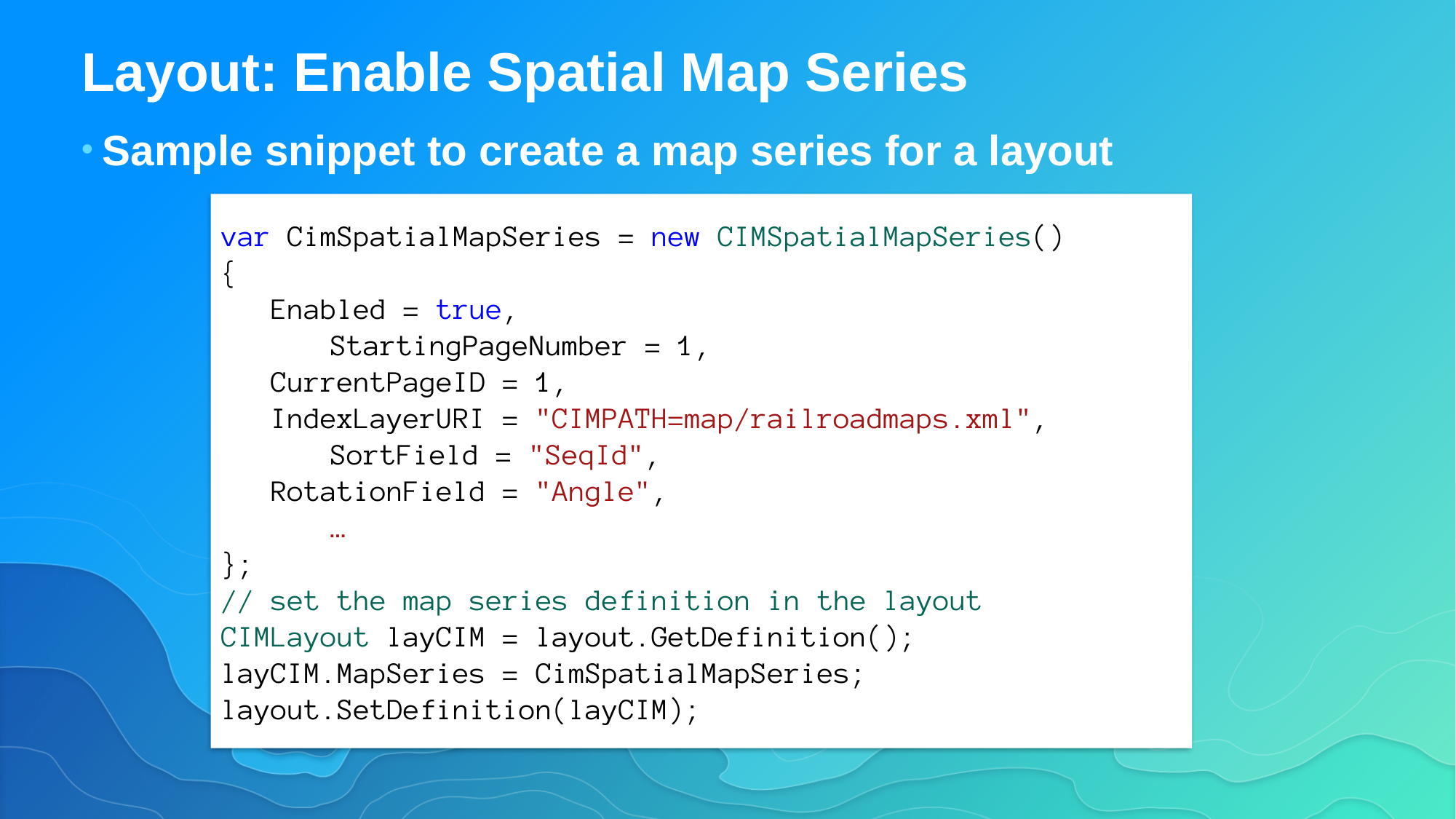

# Layout: Enable Spatial Map Series
Sample snippet to create a map series for a layout
var CimSpatialMapSeries = new CIMSpatialMapSeries()
{
   Enabled = true,
	StartingPageNumber = 1,
   CurrentPageID = 1,
   IndexLayerURI = "CIMPATH=map/railroadmaps.xml",
	SortField = "SeqId",
   RotationField = "Angle",
	…
};
// set the map series definition in the layout
CIMLayout layCIM = layout.GetDefinition();
layCIM.MapSeries = CimSpatialMapSeries;
layout.SetDefinition(layCIM);